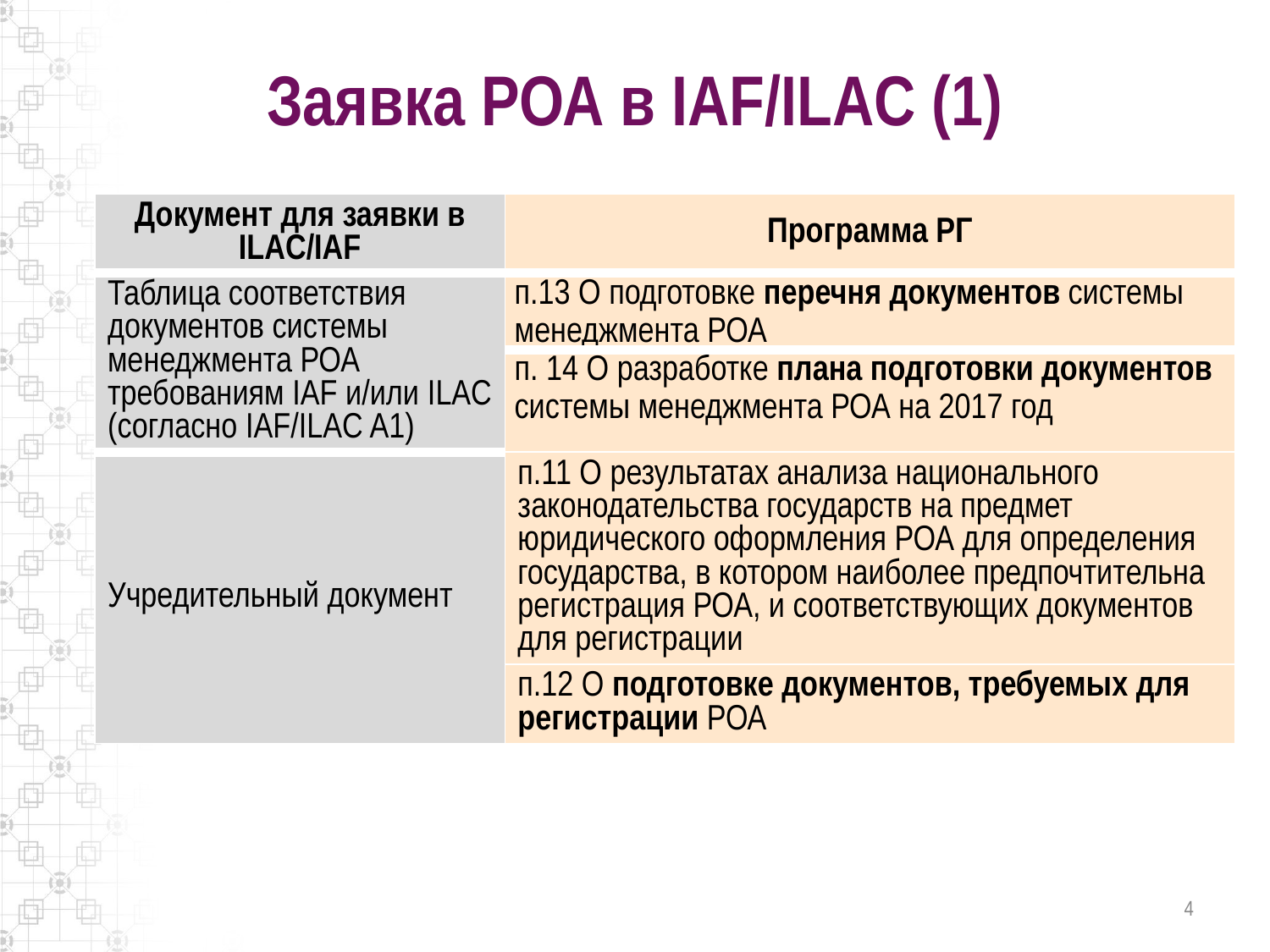

# Заявка РОА в IAF/ILAC (1)
| Документ для заявки в ILAC/IAF | Программа РГ |
| --- | --- |
| Таблица соответствия документов системы менеджмента РОА требованиям IAF и/или ILAC (согласно IAF/ILAC A1) | п.13 О подготовке перечня документов системы менеджмента РОА |
|  | п. 14 О разработке плана подготовки документов системы менеджмента РОА на 2017 год |
| Учредительный документ | п.11 О результатах анализа национального законодательства государств на предмет юридического оформления РОА для определения государства, в котором наиболее предпочтительна регистрация РОА, и соответствующих документов для регистрации |
|  | п.12 О подготовке документов, требуемых для регистрации РОА |
4